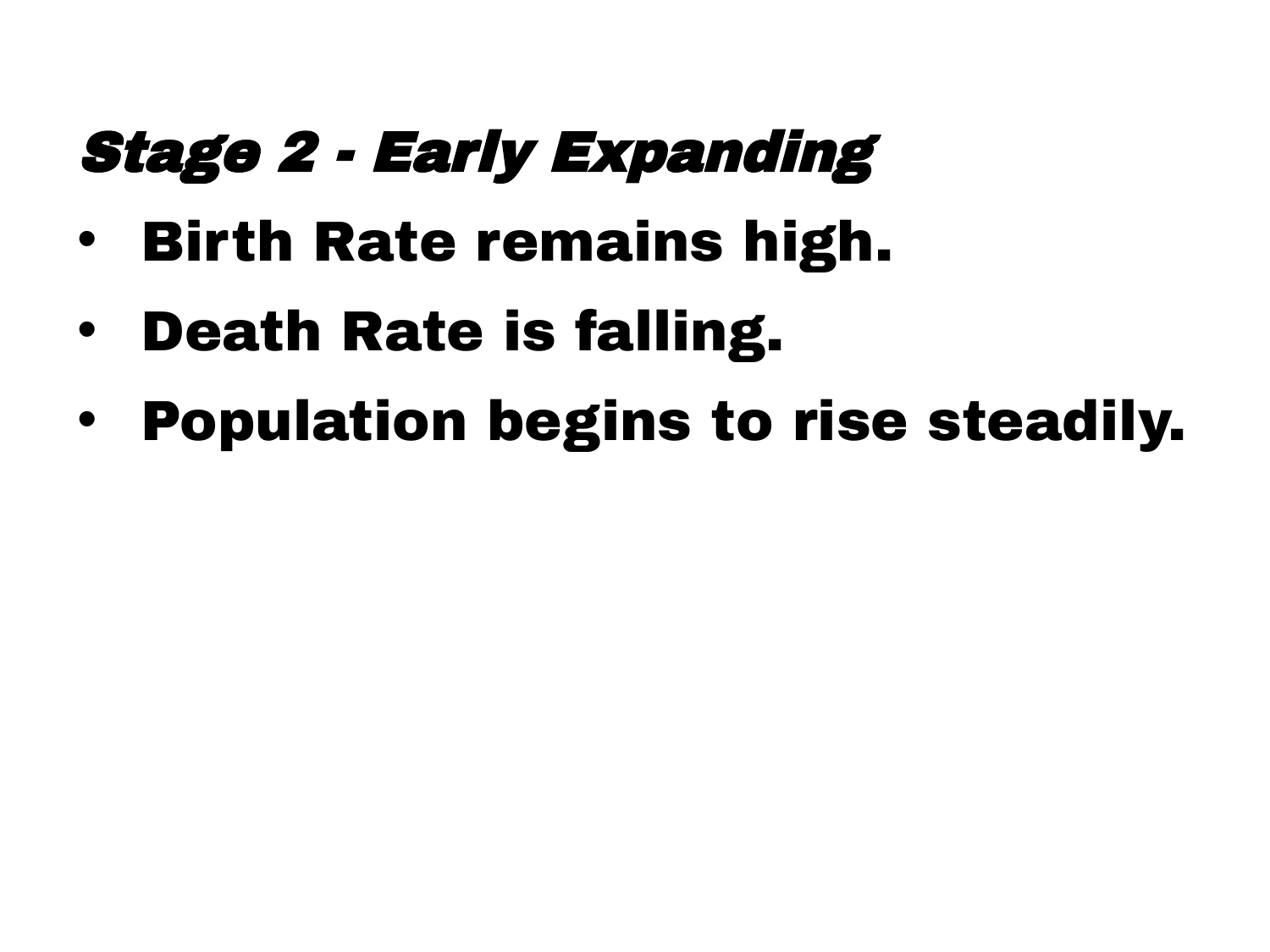

Stage 2 - Early Expanding
Birth Rate remains high.
Death Rate is falling.
Population begins to rise steadily.